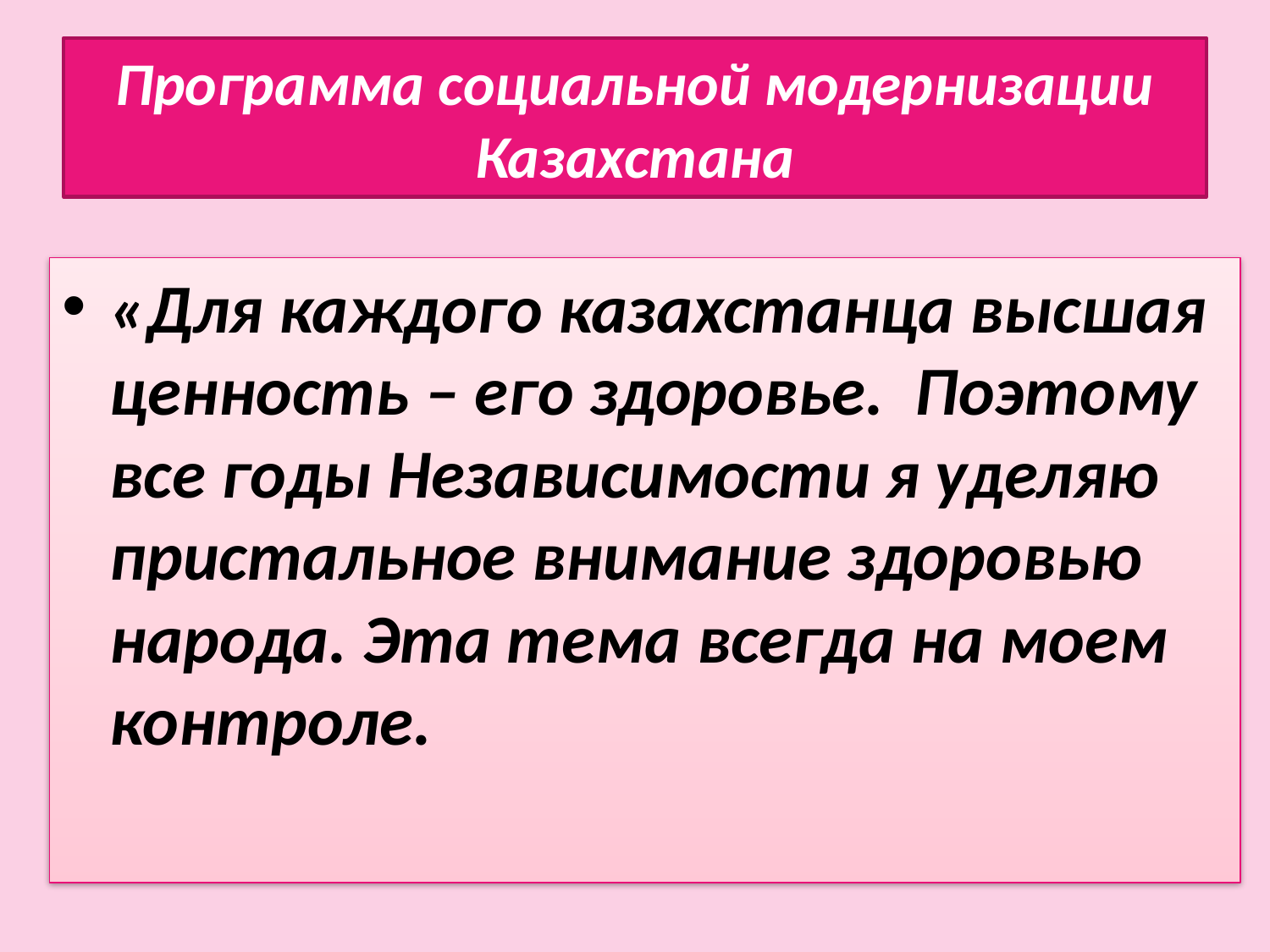

# Программа социальной модернизации Казахстана
«Для каждого казахстанца высшая ценность – его здоровье.  Поэтому все годы Независимости я уделяю пристальное внимание здоровью народа. Эта тема всегда на моем контроле.